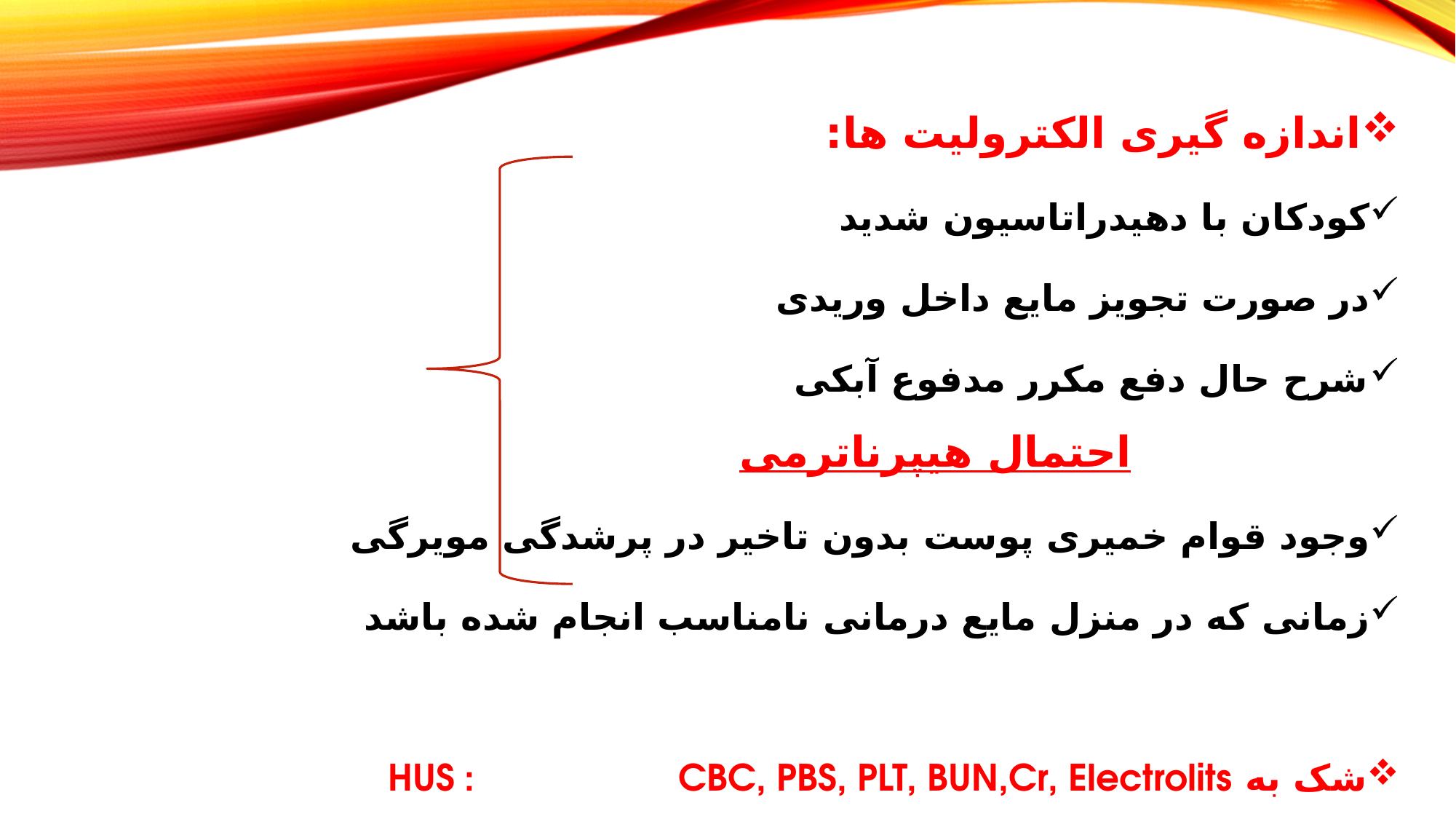

#
اندازه گیری الکترولیت ها:
کودکان با دهیدراتاسیون شدید
در صورت تجویز مایع داخل وریدی
شرح حال دفع مکرر مدفوع آبکی                                                                              احتمال هیپرناترمی
وجود قوام خمیری پوست بدون تاخیر در پرشدگی مویرگی
زمانی که در منزل مایع درمانی نامناسب انجام شده باشد

شک به HUS :                    CBC, PBS, PLT, BUN,Cr, Electrolits